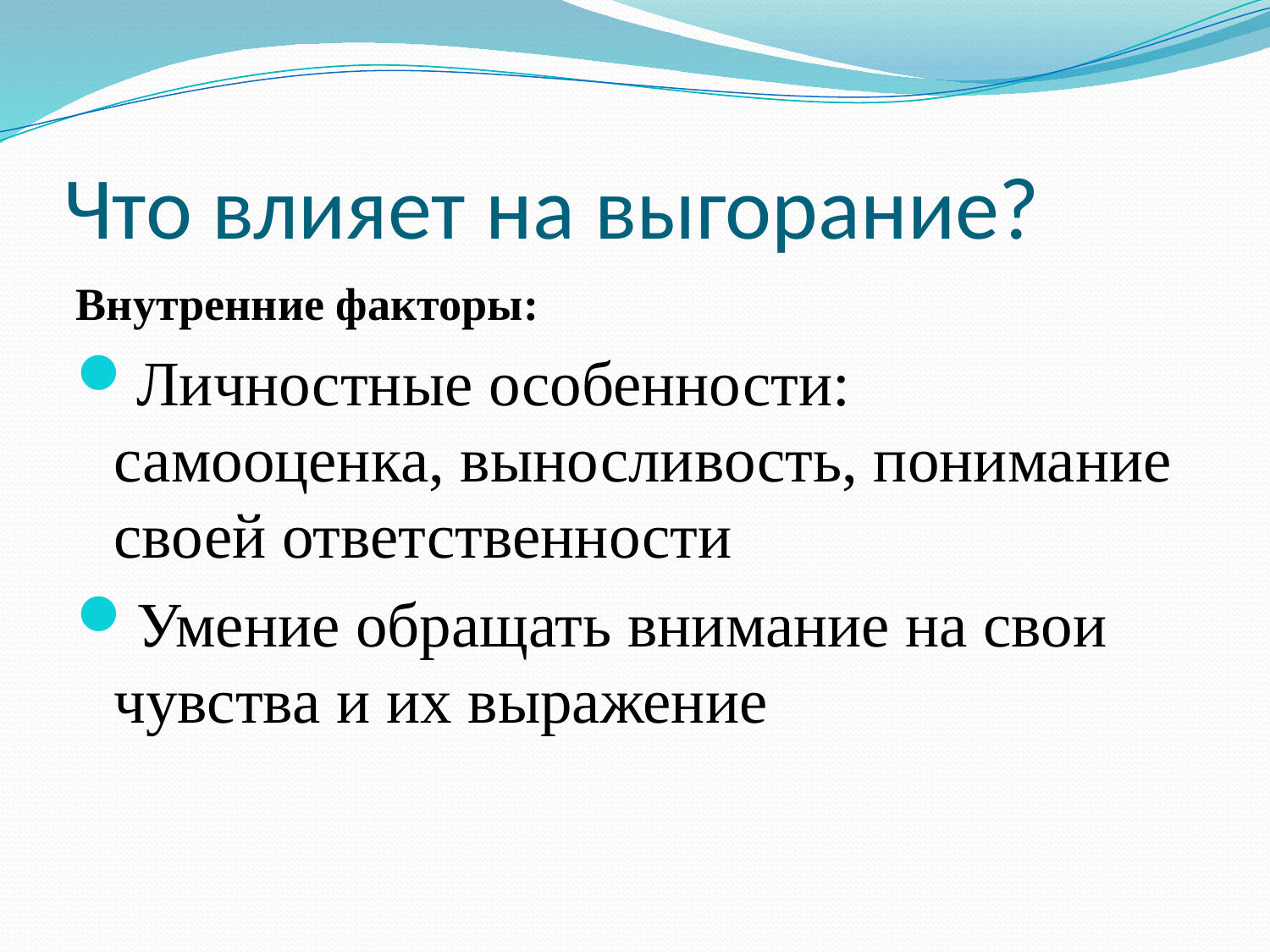

# Что влияет на выгорание?
Внутренние факторы:
Личностные особенности: самооценка, выносливость, понимание своей ответственности
Умение обращать внимание на свои чувства и их выражение